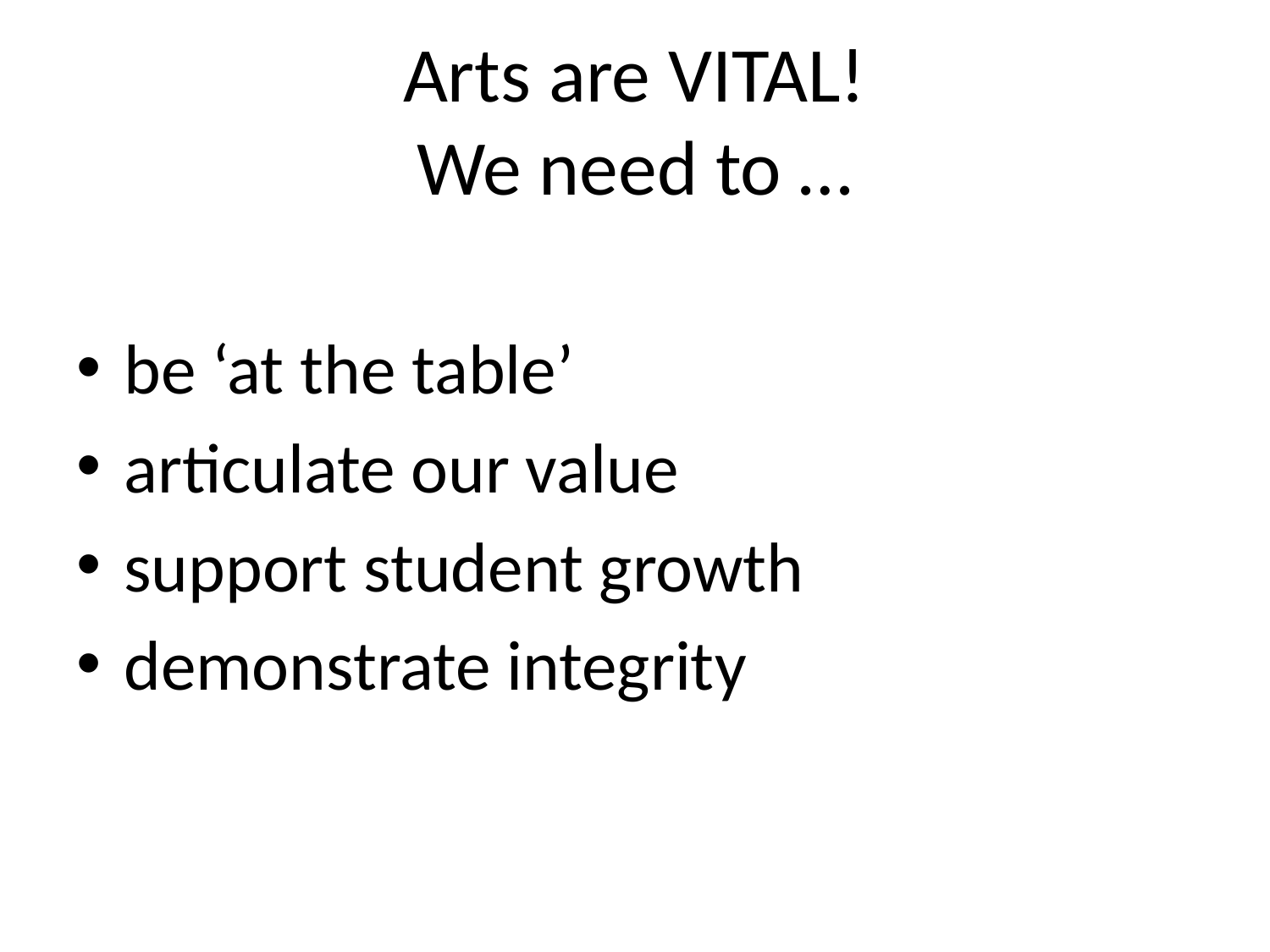

# Arts are VITAL! We need to …
be ‘at the table’
articulate our value
support student growth
demonstrate integrity